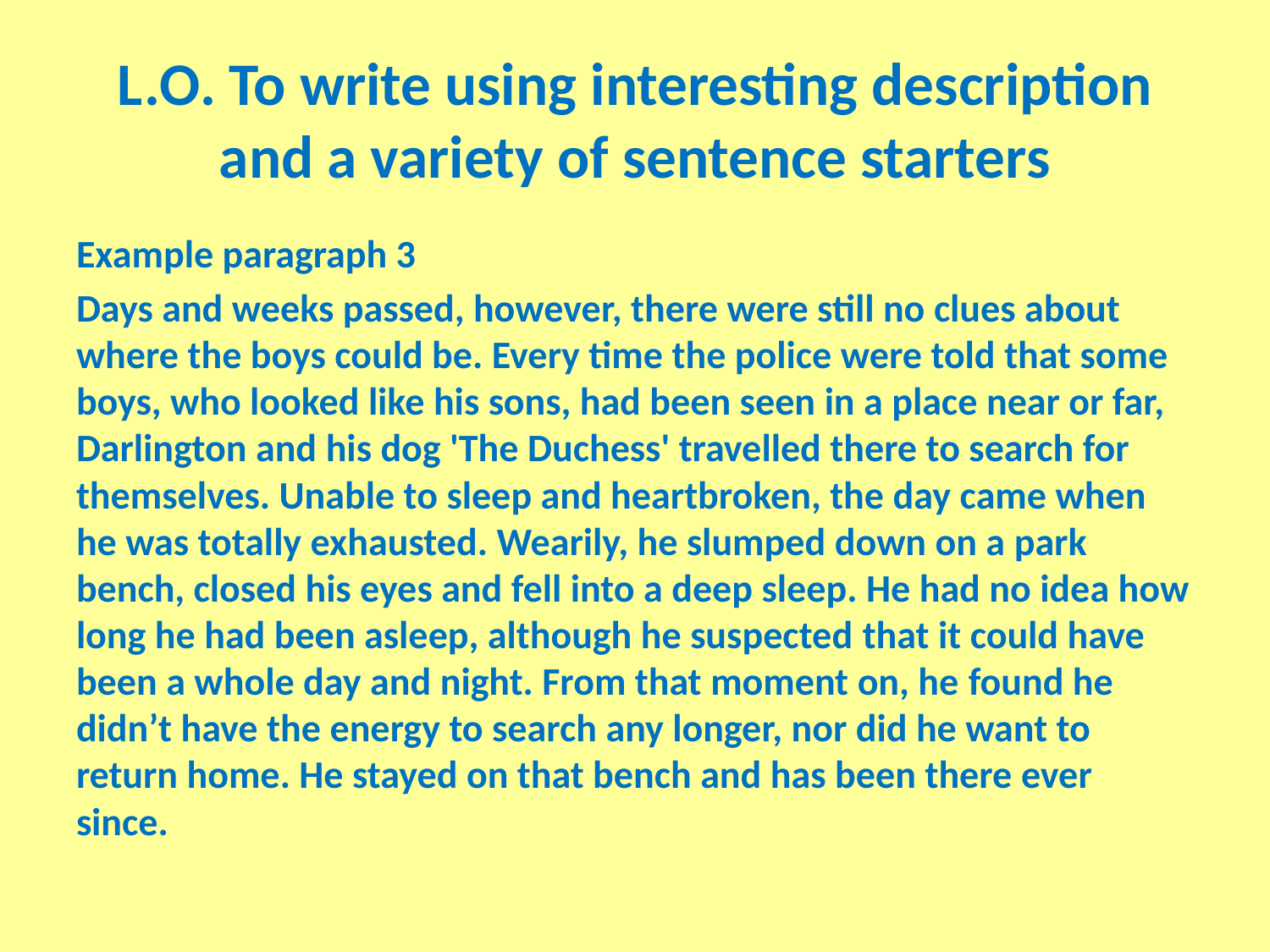

# L.O. To write using interesting description and a variety of sentence starters
Example paragraph 3
Days and weeks passed, however, there were still no clues about where the boys could be. Every time the police were told that some boys, who looked like his sons, had been seen in a place near or far, Darlington and his dog 'The Duchess' travelled there to search for themselves. Unable to sleep and heartbroken, the day came when he was totally exhausted. Wearily, he slumped down on a park bench, closed his eyes and fell into a deep sleep. He had no idea how long he had been asleep, although he suspected that it could have been a whole day and night. From that moment on, he found he didn’t have the energy to search any longer, nor did he want to return home. He stayed on that bench and has been there ever since.